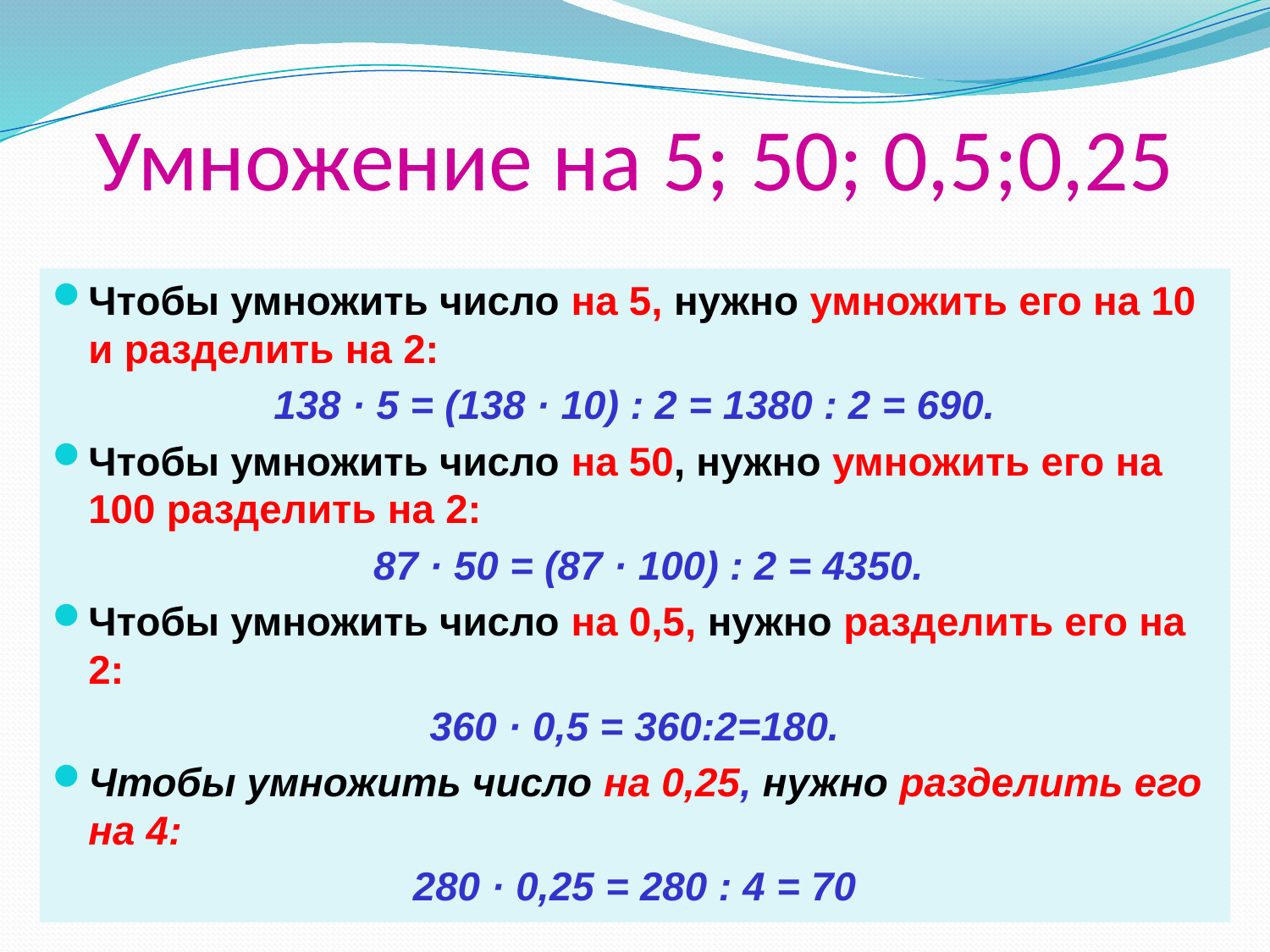

# Умножение на 5; 50; 0,5;0,25
Чтобы умножить число на 5, нужно умножить его на 10 и разделить на 2:
138 · 5 = (138 · 10) : 2 = 1380 : 2 = 690.
Чтобы умножить число на 50, нужно умножить его на 100 разделить на 2:
   87 · 50 = (87 · 100) : 2 = 4350.
Чтобы умножить число на 0,5, нужно разделить его на 2:
360 · 0,5 = 360:2=180.
Чтобы умножить число на 0,25, нужно разделить его на 4:
280 · 0,25 = 280 : 4 = 70